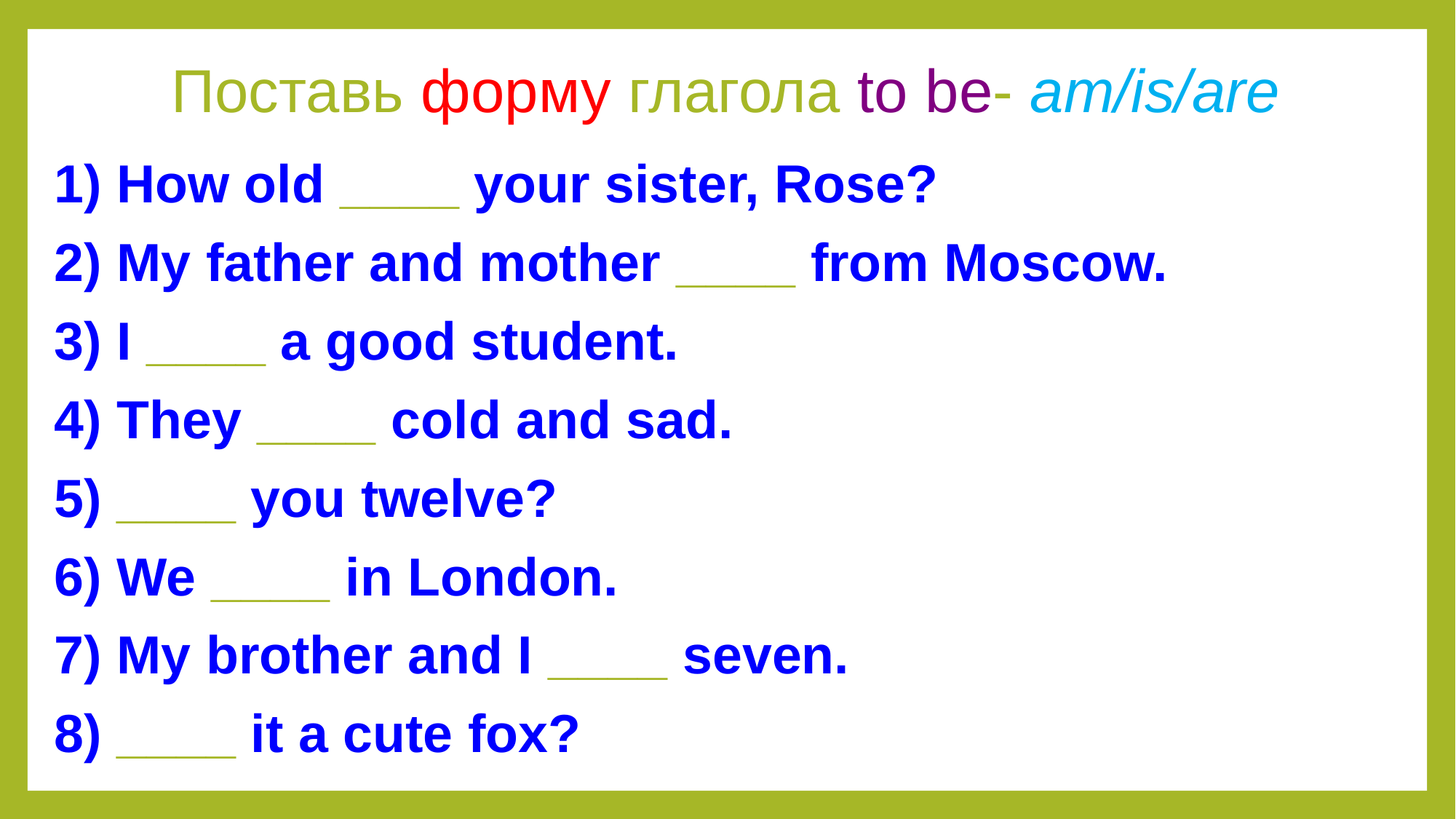

# Поставь форму глагола to be- am/is/are
1) How old ____ your sister, Rose?
2) My father and mother ____ from Moscow.
3) I ____ a good student.
4) They ____ cold and sad.
5) ____ you twelve?
6) We ____ in London.
7) My brother and I ____ seven.
8) ____ it a cute fox?